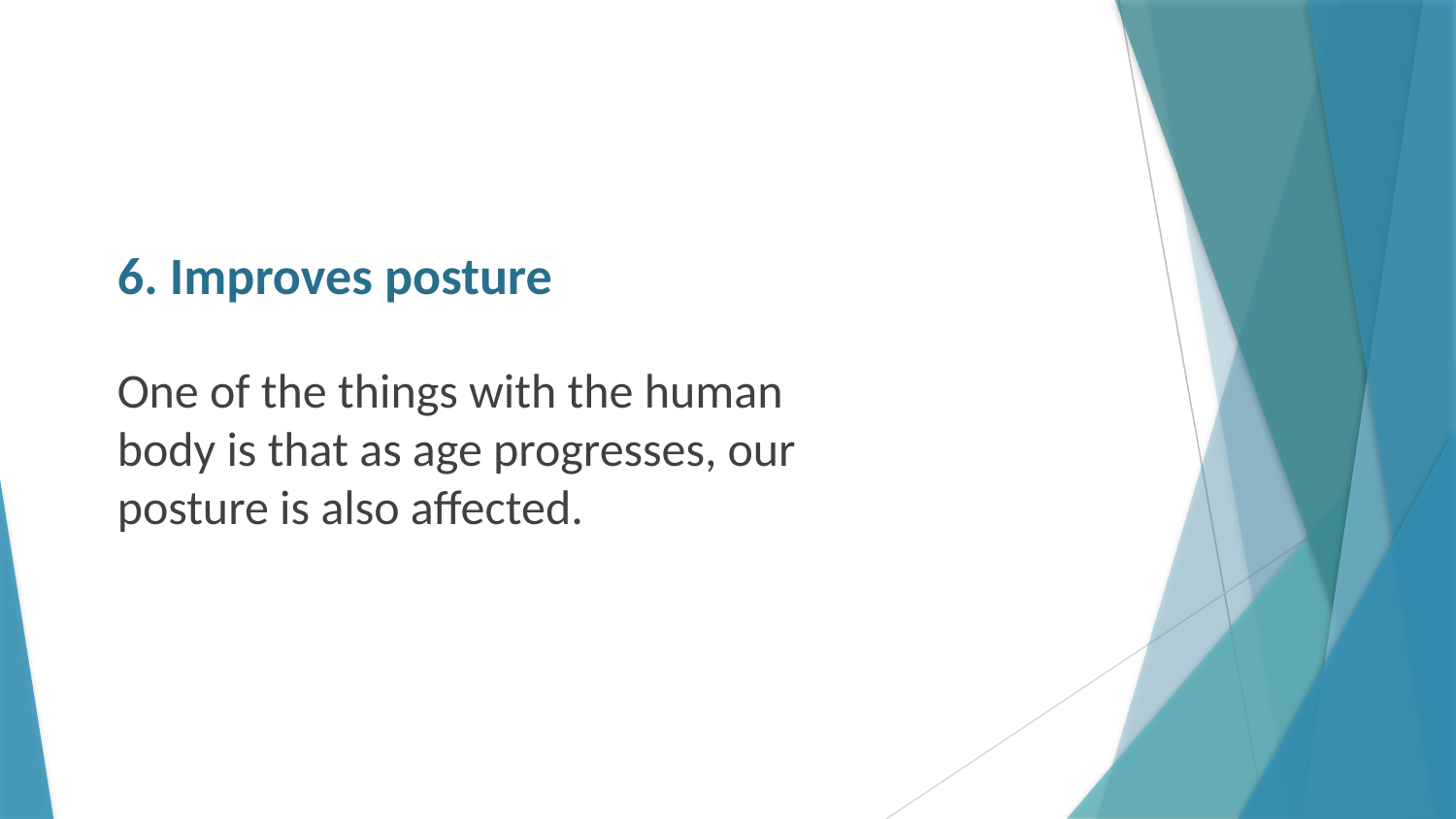

# 6. Improves posture
One of the things with the human body is that as age progresses, our posture is also affected.